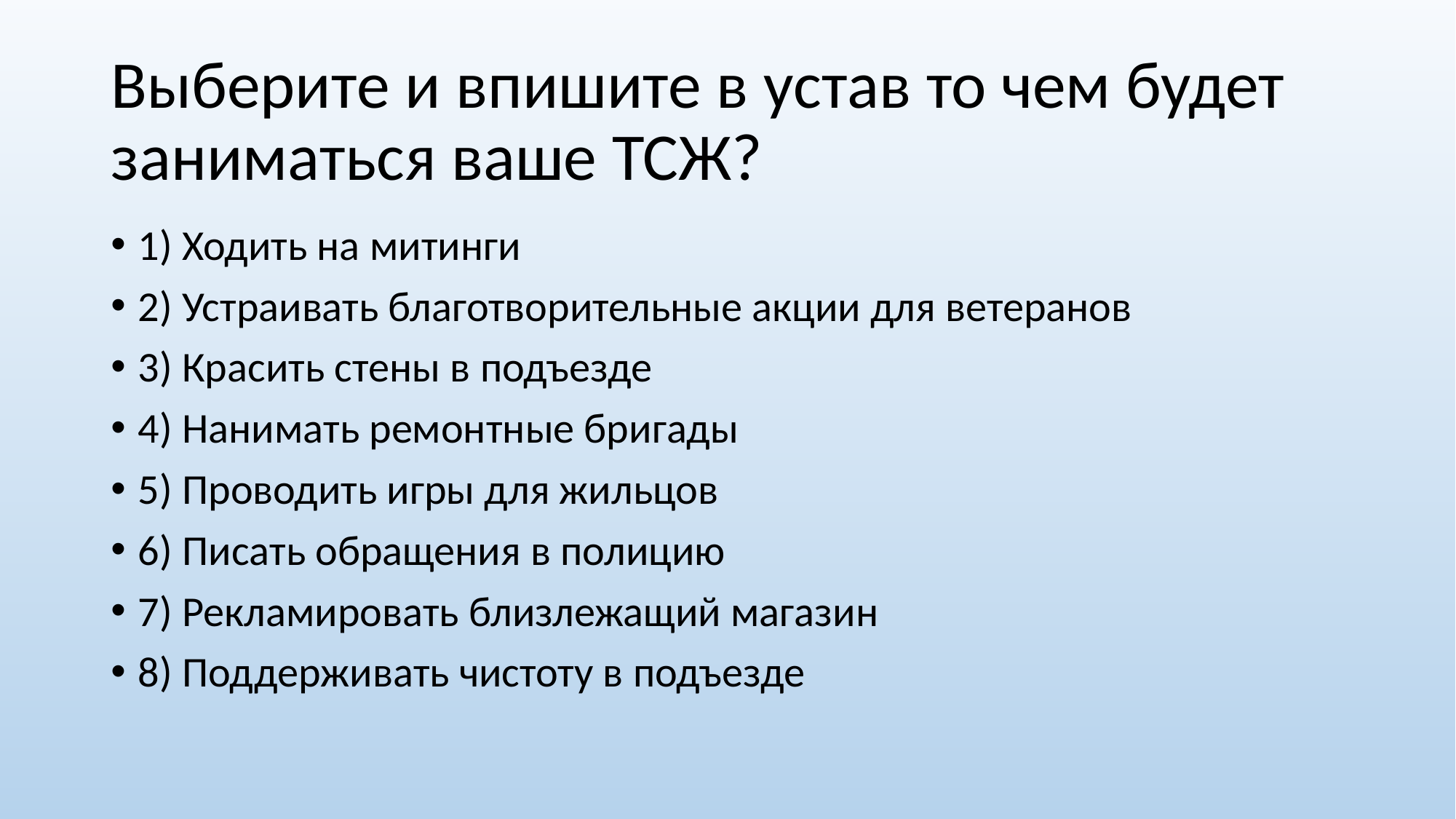

# Выберите и впишите в устав то чем будет заниматься ваше ТСЖ?
1) Ходить на митинги
2) Устраивать благотворительные акции для ветеранов
3) Красить стены в подъезде
4) Нанимать ремонтные бригады
5) Проводить игры для жильцов
6) Писать обращения в полицию
7) Рекламировать близлежащий магазин
8) Поддерживать чистоту в подъезде